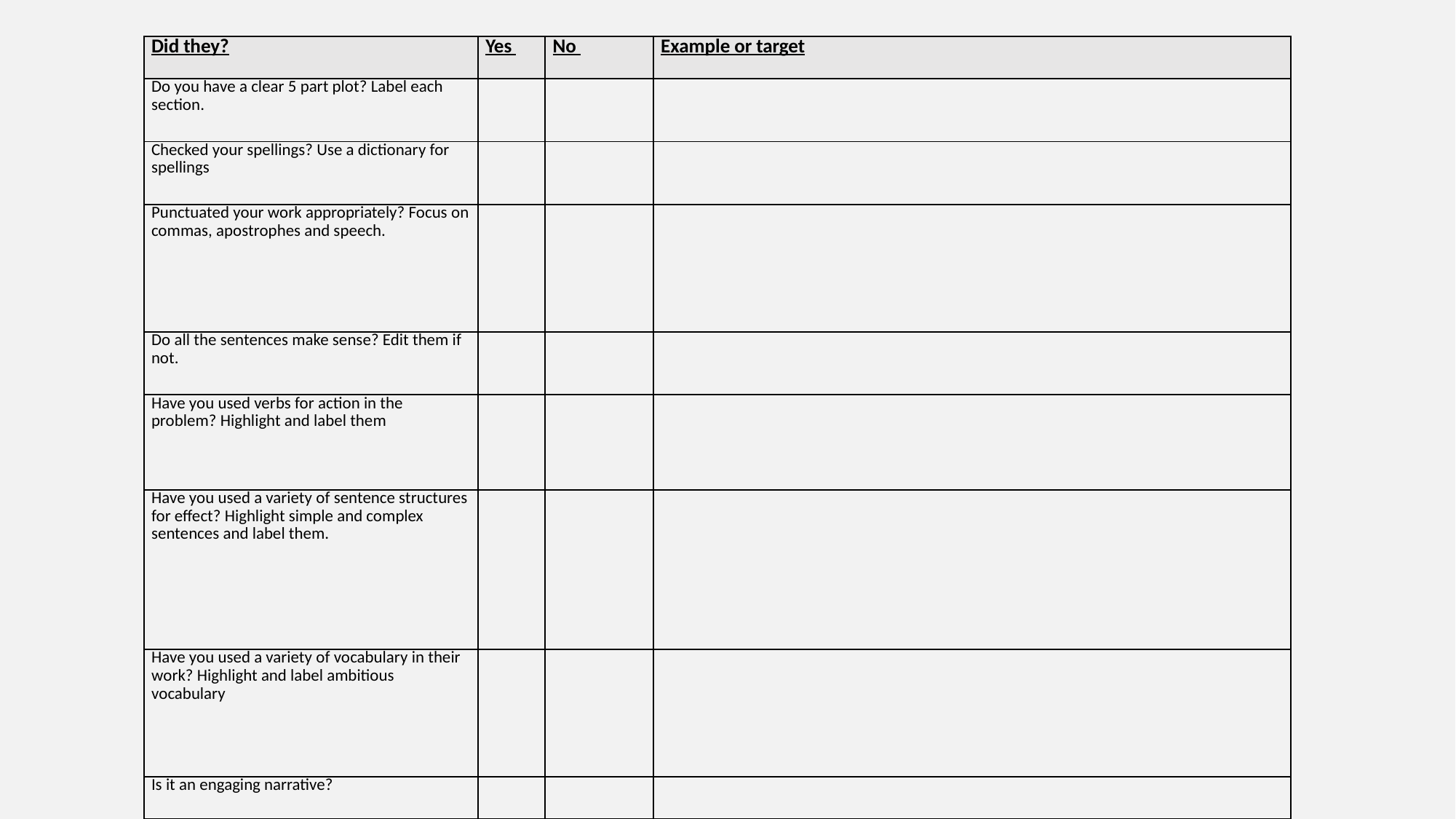

| Did they? | Yes | No | Example or target |
| --- | --- | --- | --- |
| Do you have a clear 5 part plot? Label each section. |  |  |  |
| Checked your spellings? Use a dictionary for spellings |  |  |  |
| Punctuated your work appropriately? Focus on commas, apostrophes and speech. |  |  |  |
| Do all the sentences make sense? Edit them if not. |  |  |  |
| Have you used verbs for action in the problem? Highlight and label them |  |  |  |
| Have you used a variety of sentence structures for effect? Highlight simple and complex sentences and label them. |  |  |  |
| Have you used a variety of vocabulary in their work? Highlight and label ambitious vocabulary |  |  |  |
| Is it an engaging narrative? |  |  |  |